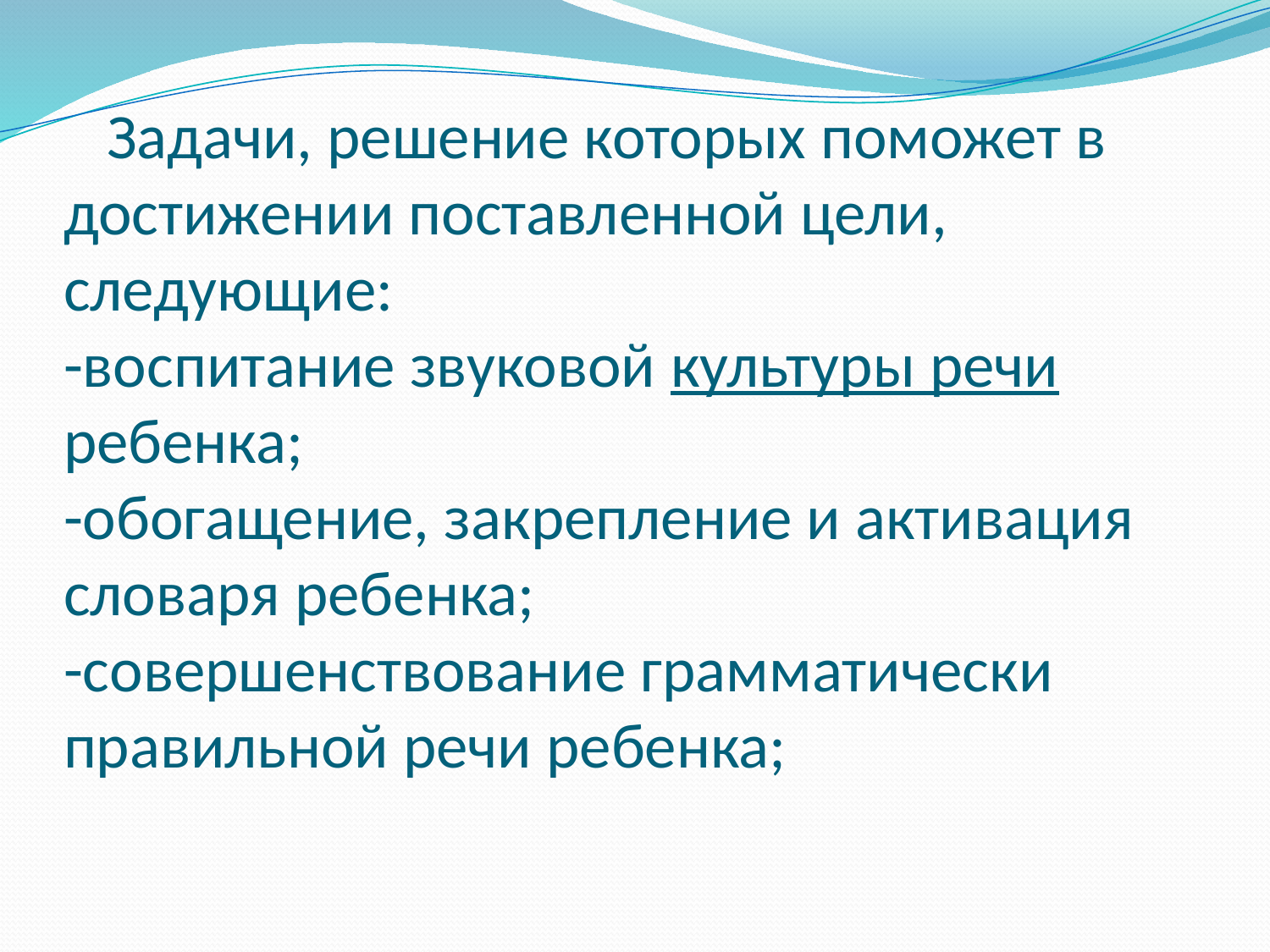

# Задачи, решение которых поможет в достижении поставленной цели, следующие: -воспитание звуковой культуры речи ребенка; -обогащение, закрепление и активация словаря ребенка; -совершенствование грамматически правильной речи ребенка;